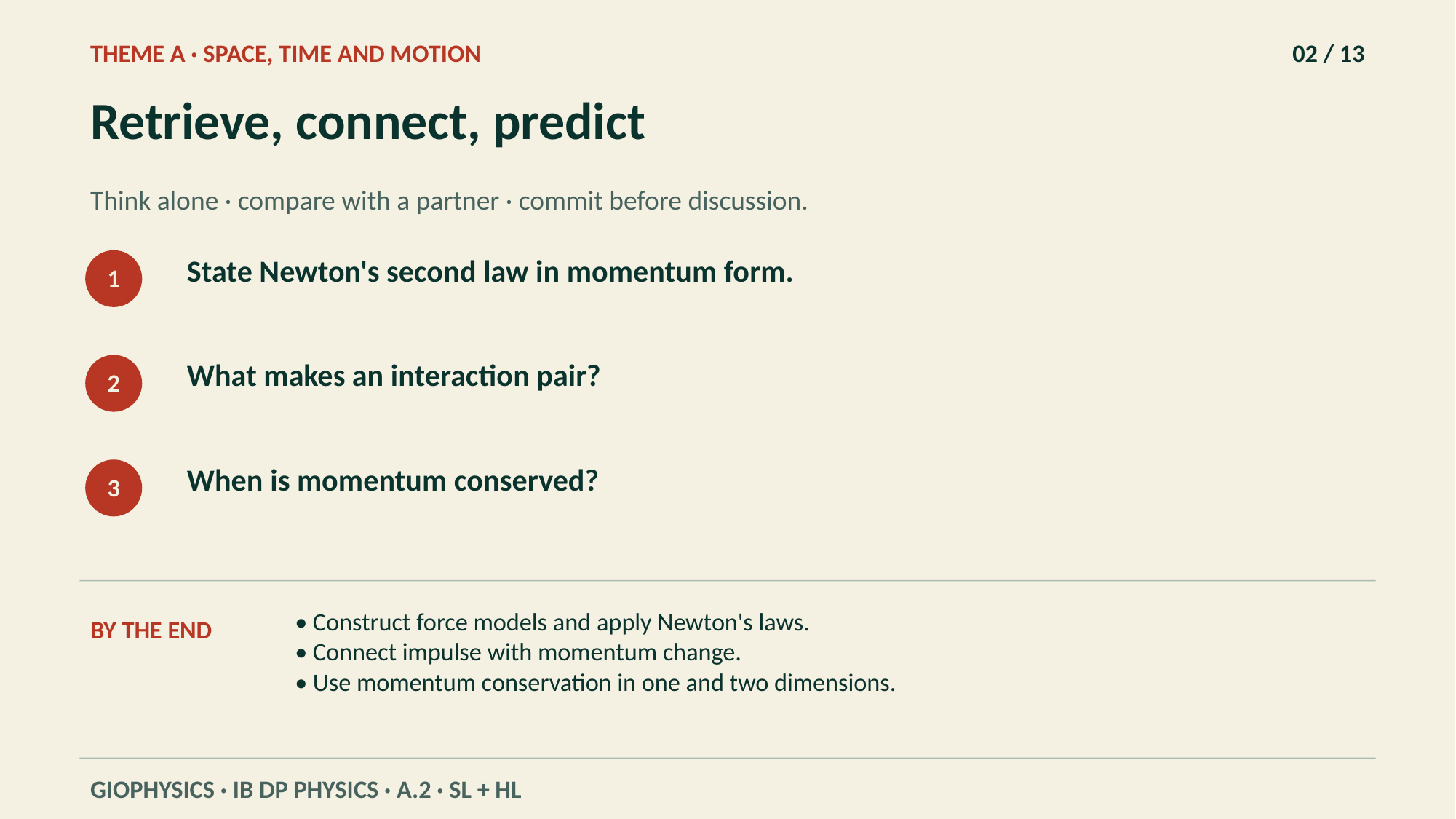

THEME A · SPACE, TIME AND MOTION
02 / 13
Retrieve, connect, predict
Think alone · compare with a partner · commit before discussion.
State Newton's second law in momentum form.

1
What makes an interaction pair?

2
When is momentum conserved?

3

• Construct force models and apply Newton's laws.
• Connect impulse with momentum change.
• Use momentum conservation in one and two dimensions.
BY THE END

GIOPHYSICS · IB DP PHYSICS · A.2 · SL + HL